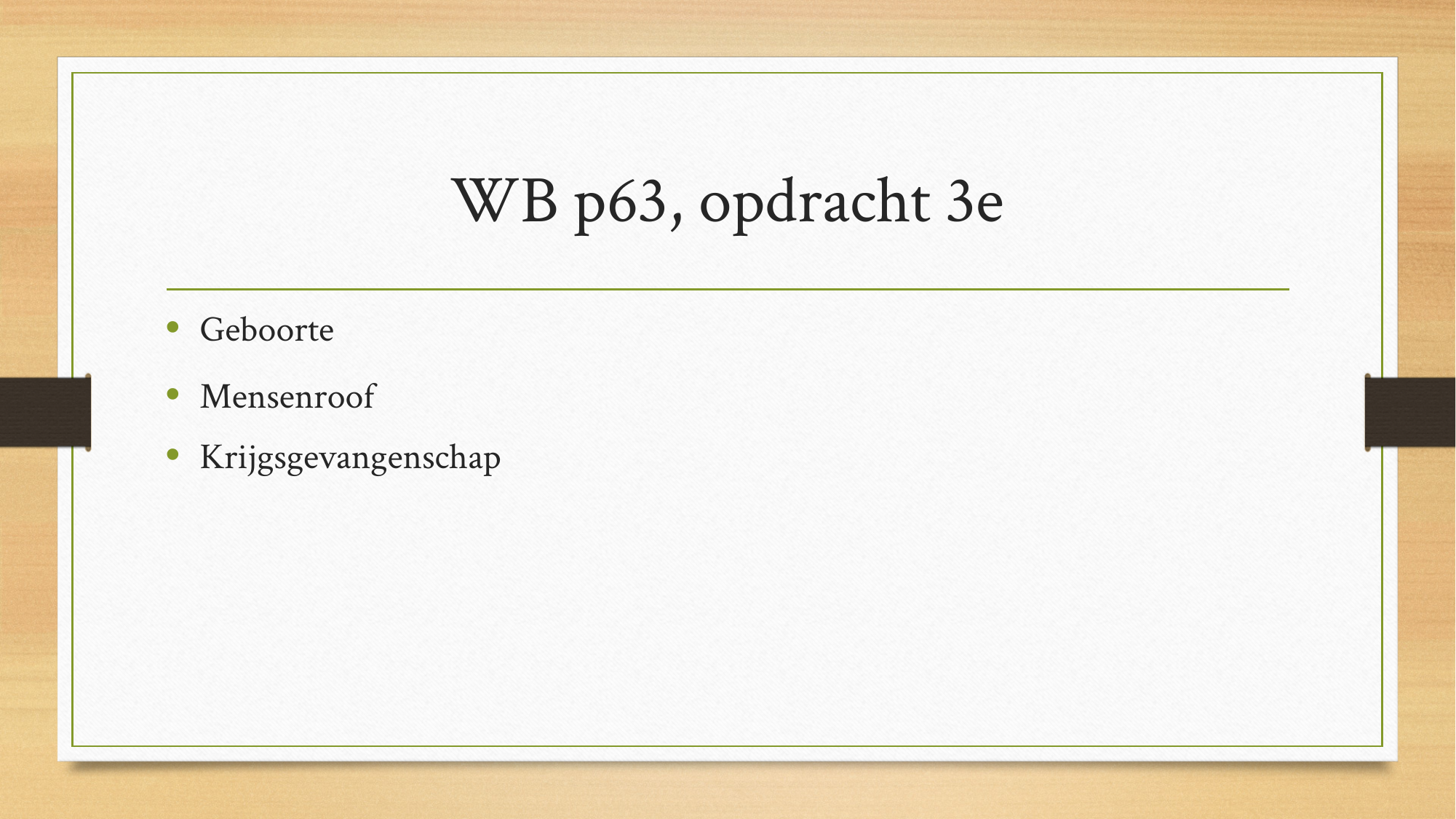

# WB p63, opdracht 3e
Geboorte
Mensenroof
Krijgsgevangenschap